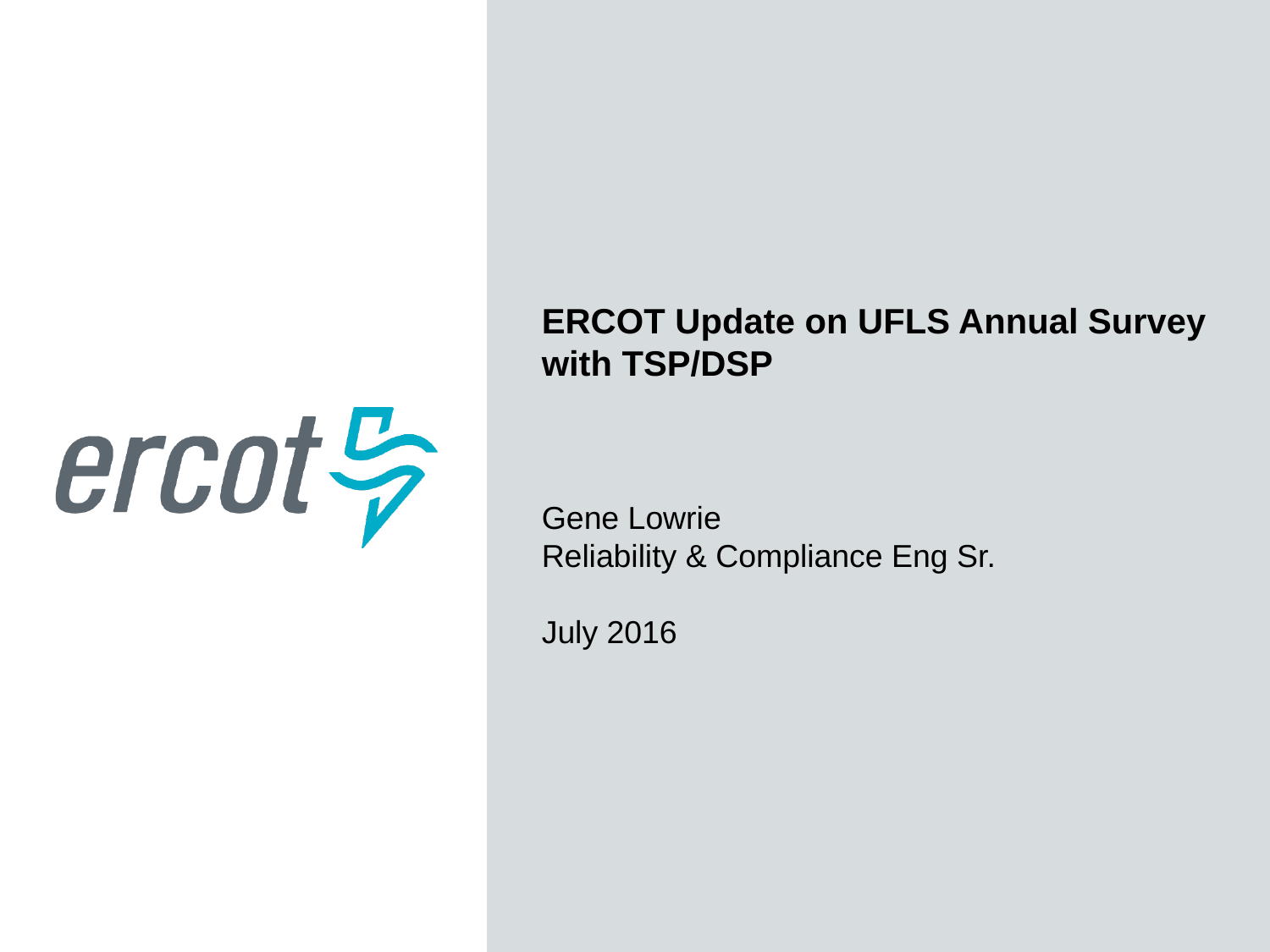

ERCOT Update on UFLS Annual Survey with TSP/DSP

Gene Lowrie
Reliability & Compliance Eng Sr.

July 2016